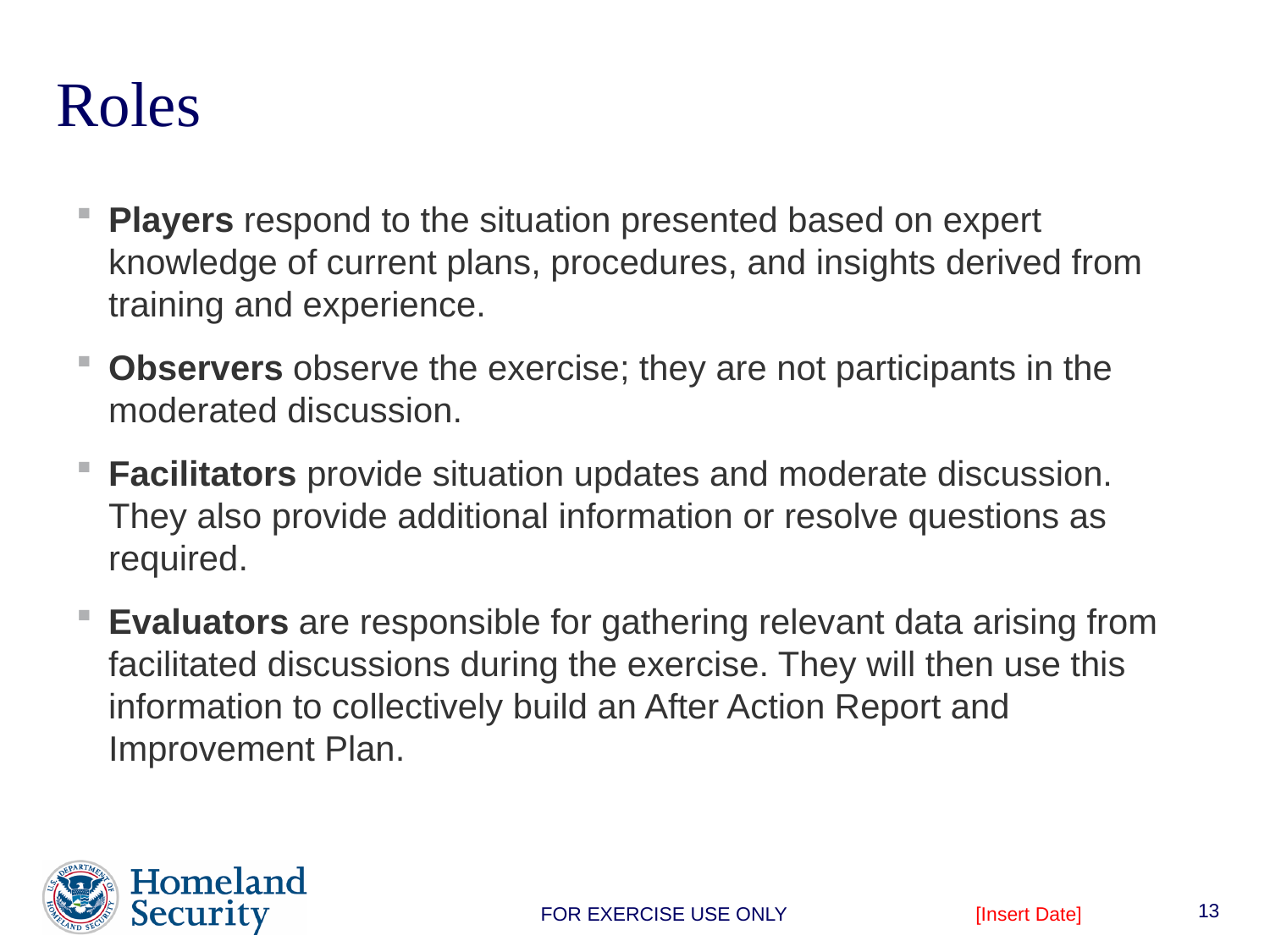

# Roles
Players respond to the situation presented based on expert knowledge of current plans, procedures, and insights derived from training and experience.
Observers observe the exercise; they are not participants in the moderated discussion.
Facilitators provide situation updates and moderate discussion. They also provide additional information or resolve questions as required.
Evaluators are responsible for gathering relevant data arising from facilitated discussions during the exercise. They will then use this information to collectively build an After Action Report and Improvement Plan.

13